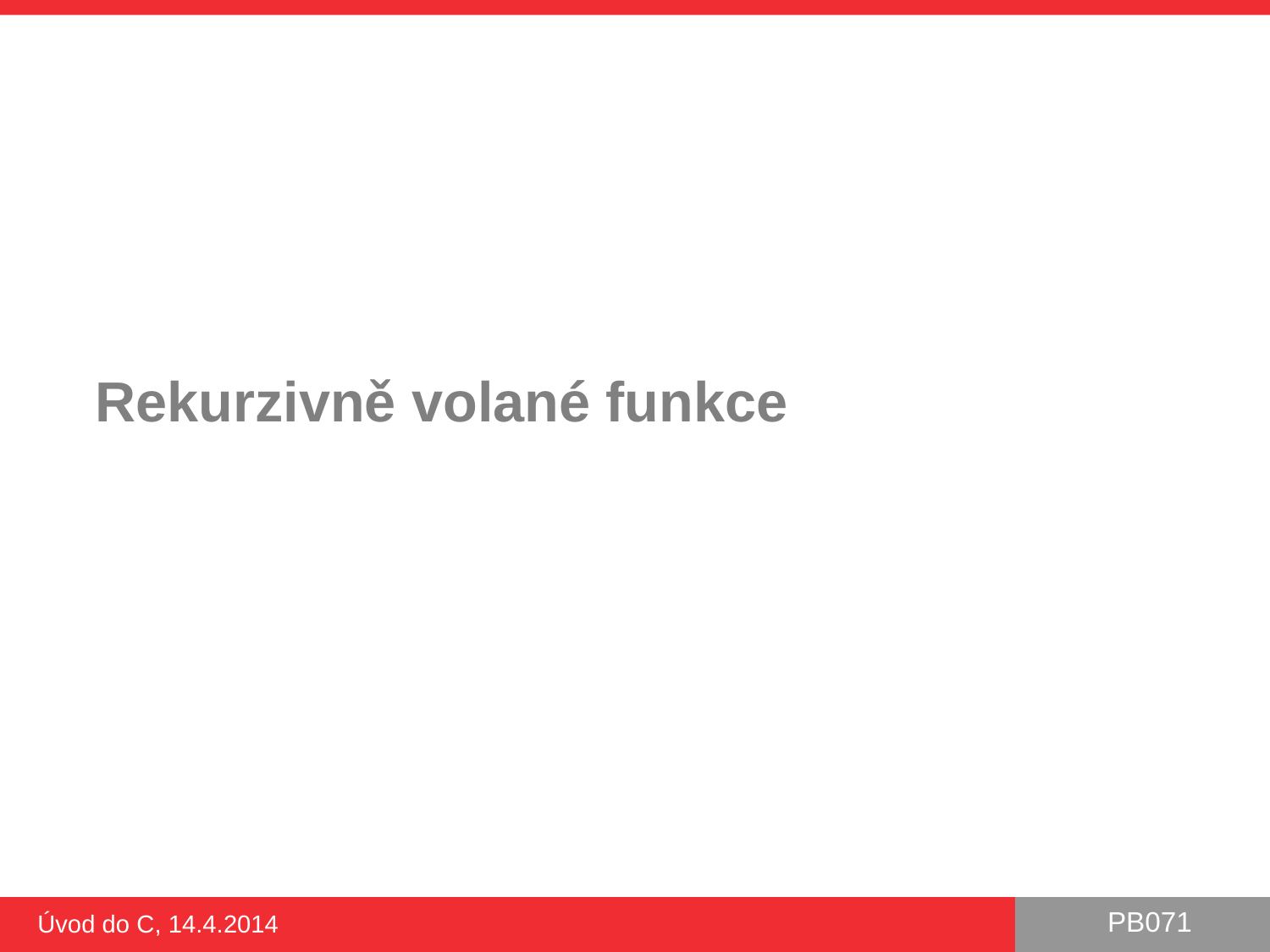

# Rekurzivně volané funkce
Úvod do C, 14.4.2014